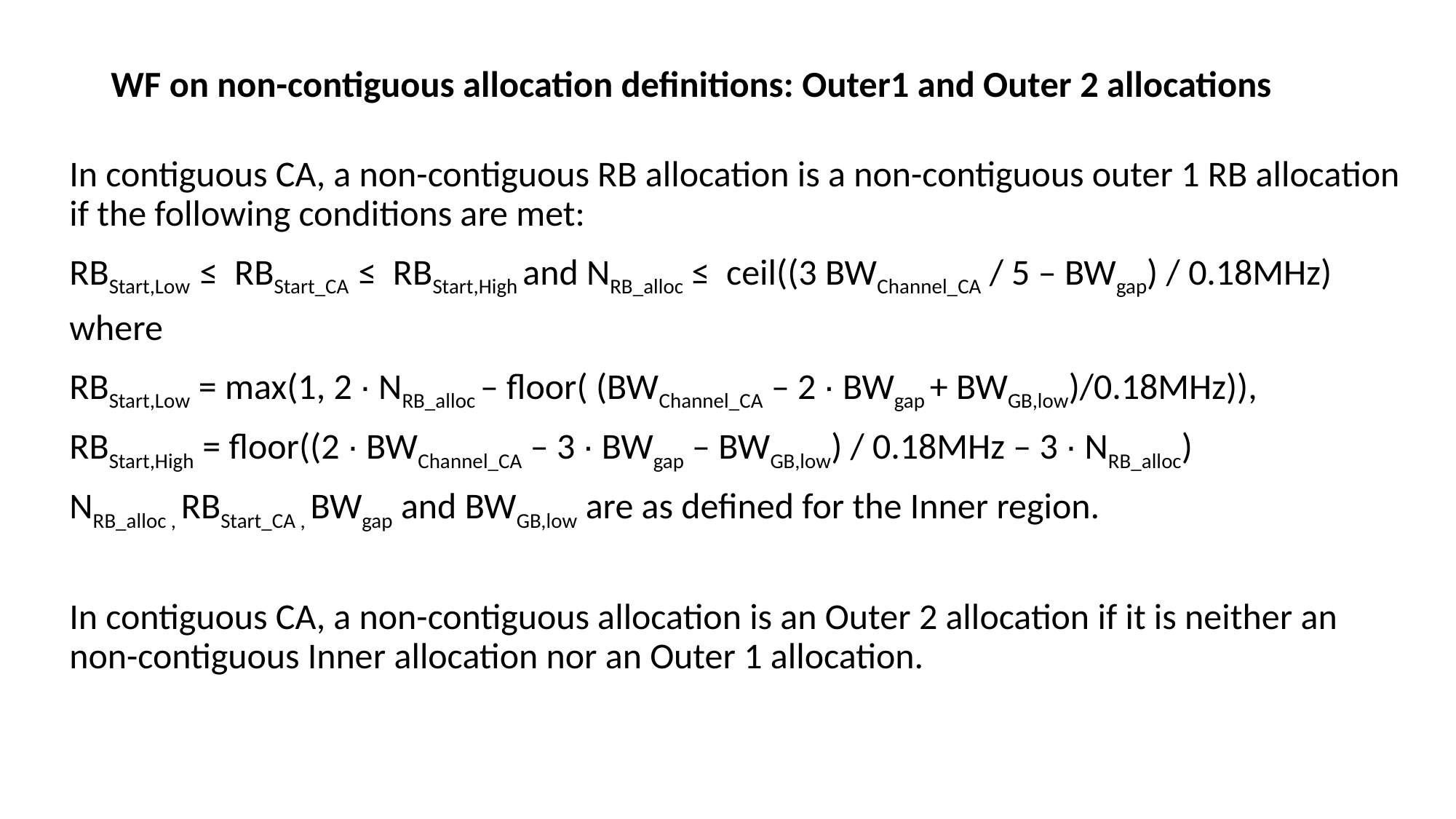

# WF on non-contiguous allocation definitions: Outer1 and Outer 2 allocations
In contiguous CA, a non-contiguous RB allocation is a non-contiguous outer 1 RB allocation if the following conditions are met:
RBStart,Low  ≤  RBStart_CA  ≤  RBStart,High and NRB_alloc ≤  ceil((3 BWChannel_CA / 5 – BWgap) / 0.18MHz)
where
RBStart,Low = max(1, 2 ∙ NRB_alloc – floor( (BWChannel_CA – 2 ∙ BWgap + BWGB,low)/0.18MHz)),
RBStart,High = floor((2 ∙ BWChannel_CA – 3 ∙ BWgap – BWGB,low) / 0.18MHz – 3 ∙ NRB_alloc)
NRB_alloc , RBStart_CA , BWgap and BWGB,low are as defined for the Inner region.

In contiguous CA, a non-contiguous allocation is an Outer 2 allocation if it is neither an non-contiguous Inner allocation nor an Outer 1 allocation.